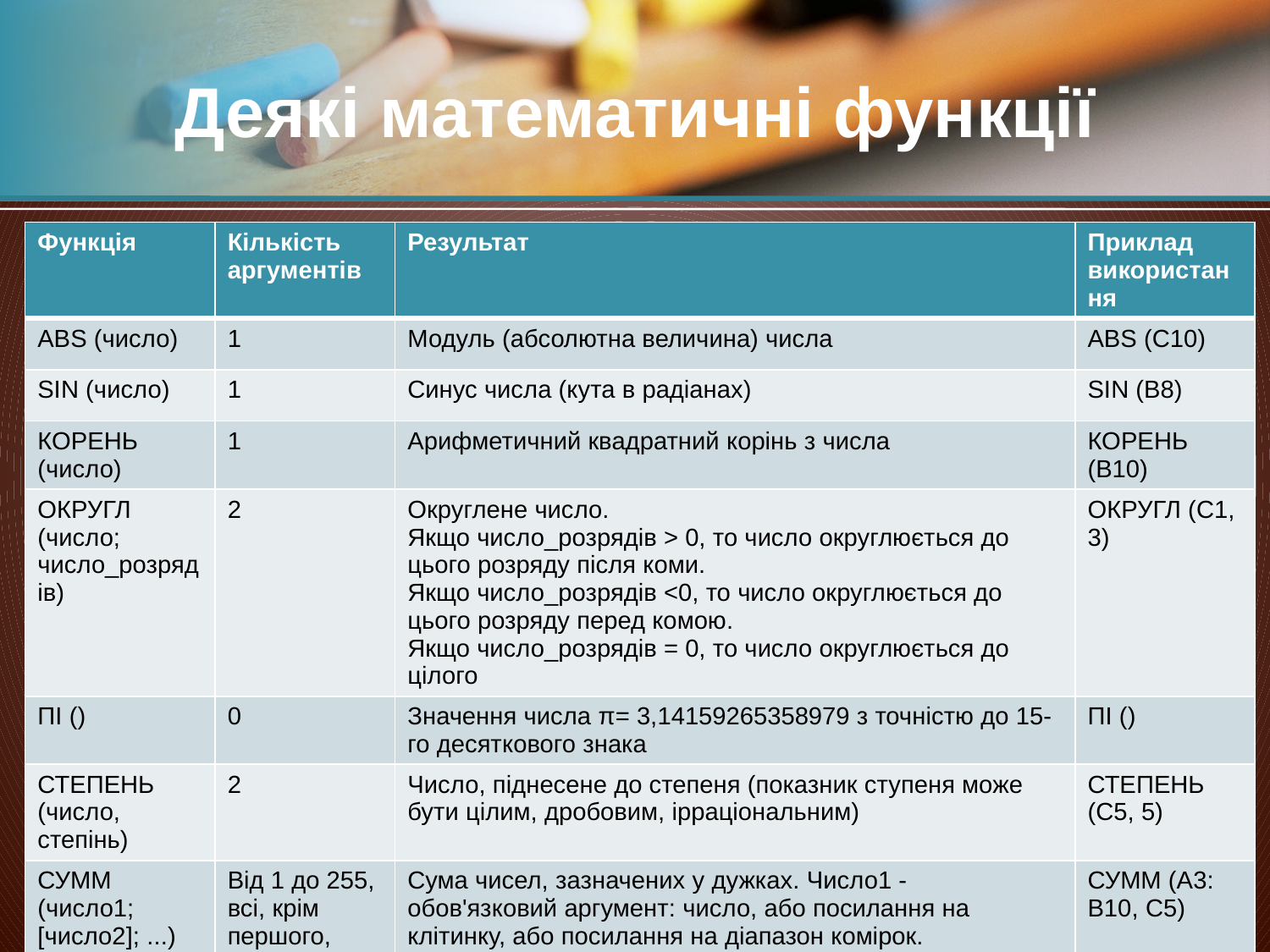

# Деякі математичні функції
| Функція | Кількість аргументів | Результат | Приклад використання |
| --- | --- | --- | --- |
| ABS (число) | 1 | Модуль (абсолютна величина) числа | ABS (С10) |
| SIN (число) | 1 | Синус числа (кута в радіанах) | SIN (В8) |
| КОРЕНЬ (число) | 1 | Арифметичний квадратний корінь з числа | КОРЕНЬ (В10) |
| ОКРУГЛ (число; число\_розрядів) | 2 | Округлене число. Якщо число\_розрядів > 0, то число округлюється до цього розряду після коми. Якщо число\_розрядів <0, то число округлюється до цього розряду перед комою. Якщо число\_розрядів = 0, то число округлюється до цілого | ОКРУГЛ (C1, 3) |
| ПІ () | 0 | Значення числа π= 3,14159265358979 з точністю до 15-го десяткового знака | ПІ () |
| СТЕПЕНЬ (число, степінь) | 2 | Число, піднесене до степеня (показник ступеня може бути цілим, дробовим, ірраціональним) | СТЕПЕНЬ (С5, 5) |
| СУММ (число1; [число2]; ...) | Від 1 до 255, всі, крім першого, необов'язкові | Сума чисел, зазначених у дужках. Число1 - обов'язковий аргумент: число, або посилання на клітинку, або посилання на діапазон комірок. Число2 і так далі - необов'язкові аргументи | СУММ (А3: В10, С5) |
26.02.2013
Презентації Кравчук Г.Т.
22